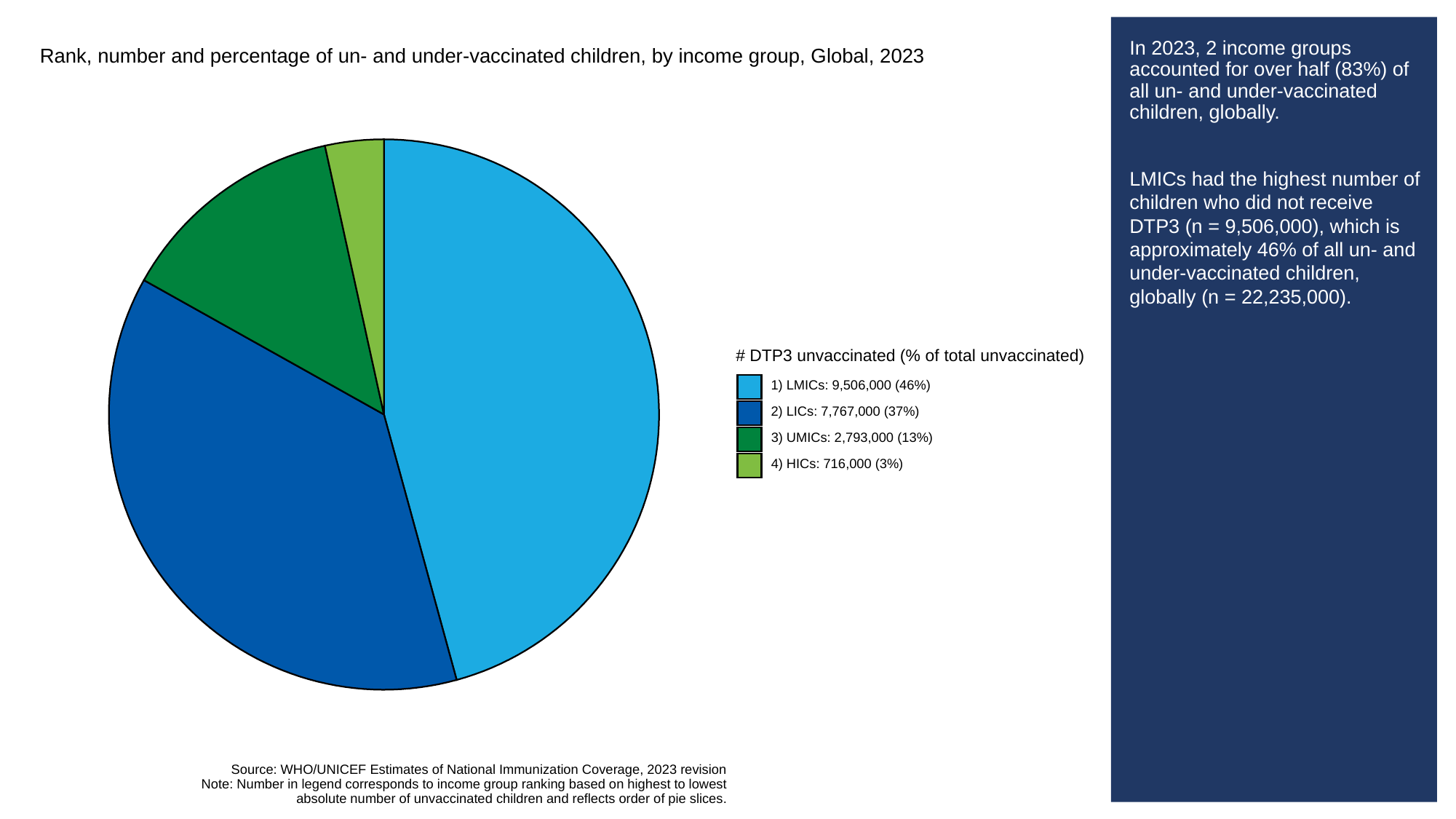

# In 2023, 2 income groups accounted for over half (83%) of all un- and under-vaccinated children, globally.

LMICs had the highest number of children who did not receive DTP3 (n = 9,506,000), which is approximately 46% of all un- and under-vaccinated children, globally (n = 22,235,000).

Rank, number and percentage of un- and under-vaccinated children, by income group, Global, 2023

# DTP3 unvaccinated (% of total unvaccinated)

1) LMICs: 9,506,000 (46%)

2) LICs: 7,767,000 (37%)

3) UMICs: 2,793,000 (13%)

4) HICs: 716,000 (3%)
Source: WHO/UNICEF Estimates of National Immunization Coverage, 2023 revision
Note: Number in legend corresponds to income group ranking based on highest to lowest
absolute number of unvaccinated children and reflects order of pie slices.